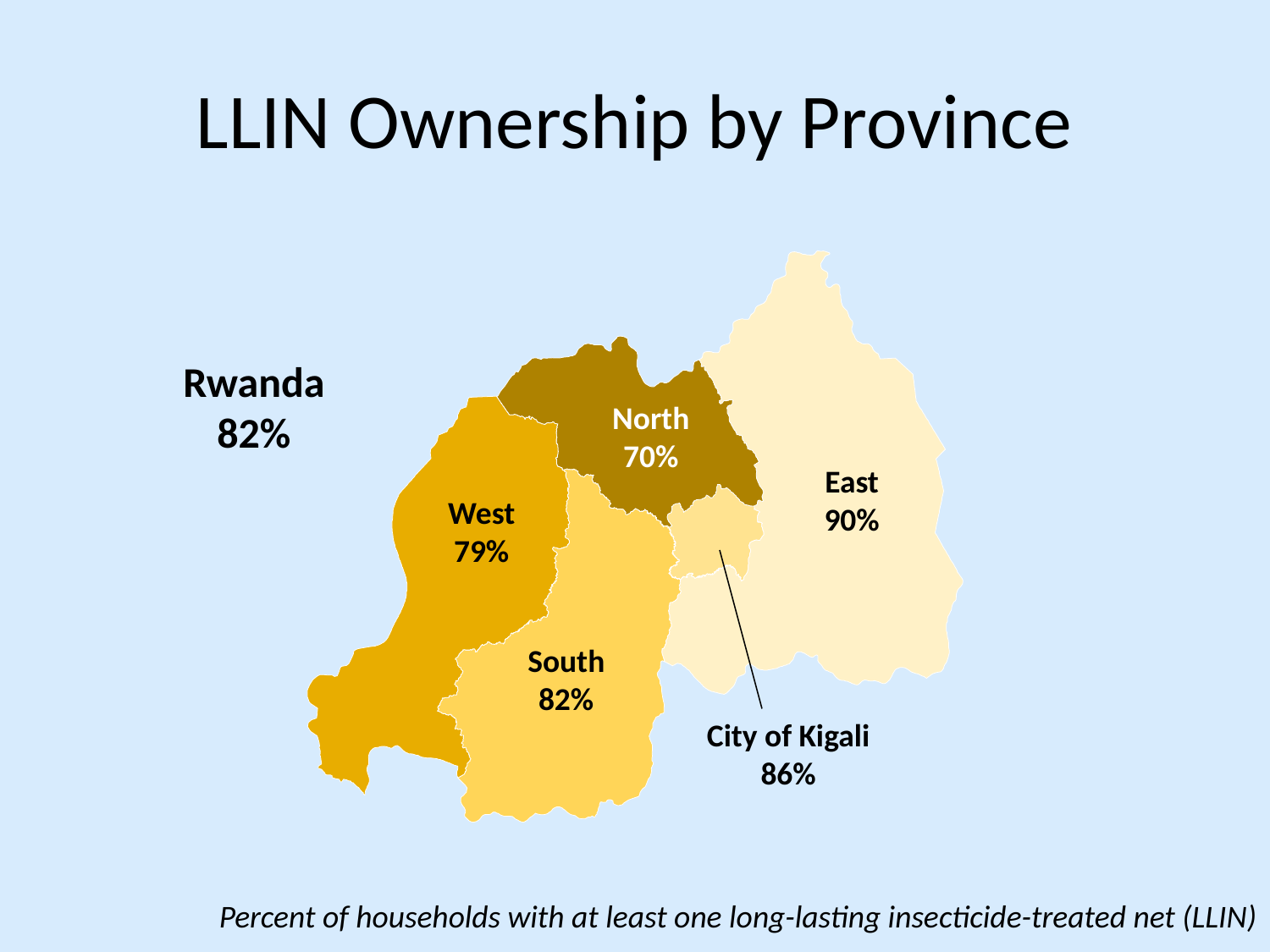

# LLIN Ownership by Province

Rwanda
82%
North
70%
East
90%
West
79%
South
82%
City of Kigali
86%
Percent of households with at least one long-lasting insecticide-treated net (LLIN)